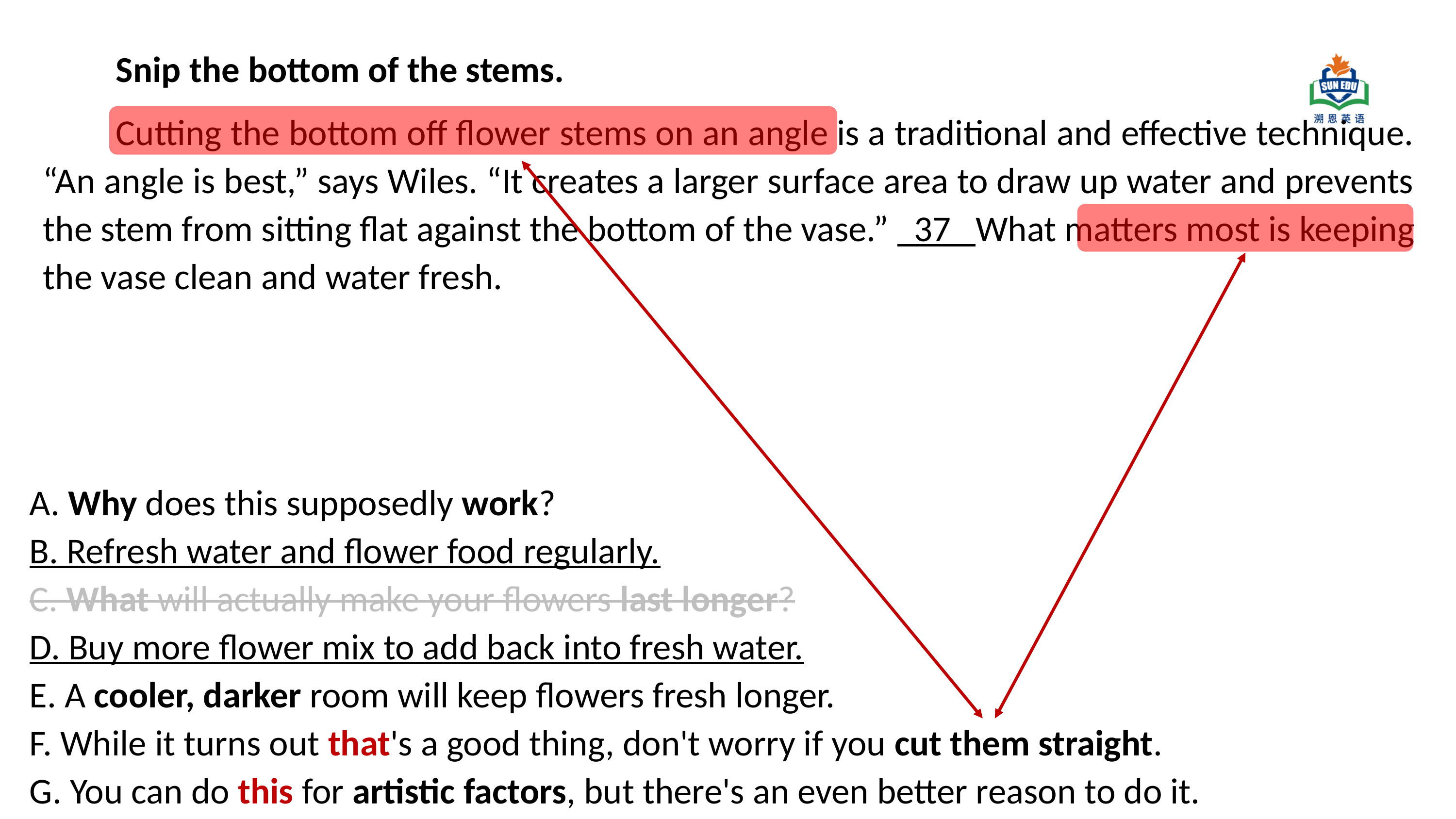

Snip the bottom of the stems.
	Cutting the bottom off flower stems on an angle is a traditional and effective technique. “An angle is best,” says Wiles. “It creates a larger surface area to draw up water and prevents the stem from sitting flat against the bottom of the vase.”   37   What matters most is keeping the vase clean and water fresh.

A. Why does this supposedly work?
B. Refresh water and flower food regularly.
C. What will actually make your flowers last longer?
D. Buy more flower mix to add back into fresh water.
E. A cooler, darker room will keep flowers fresh longer.
F. While it turns out that's a good thing, don't worry if you cut them straight.
G. You can do this for artistic factors, but there's an even better reason to do it.